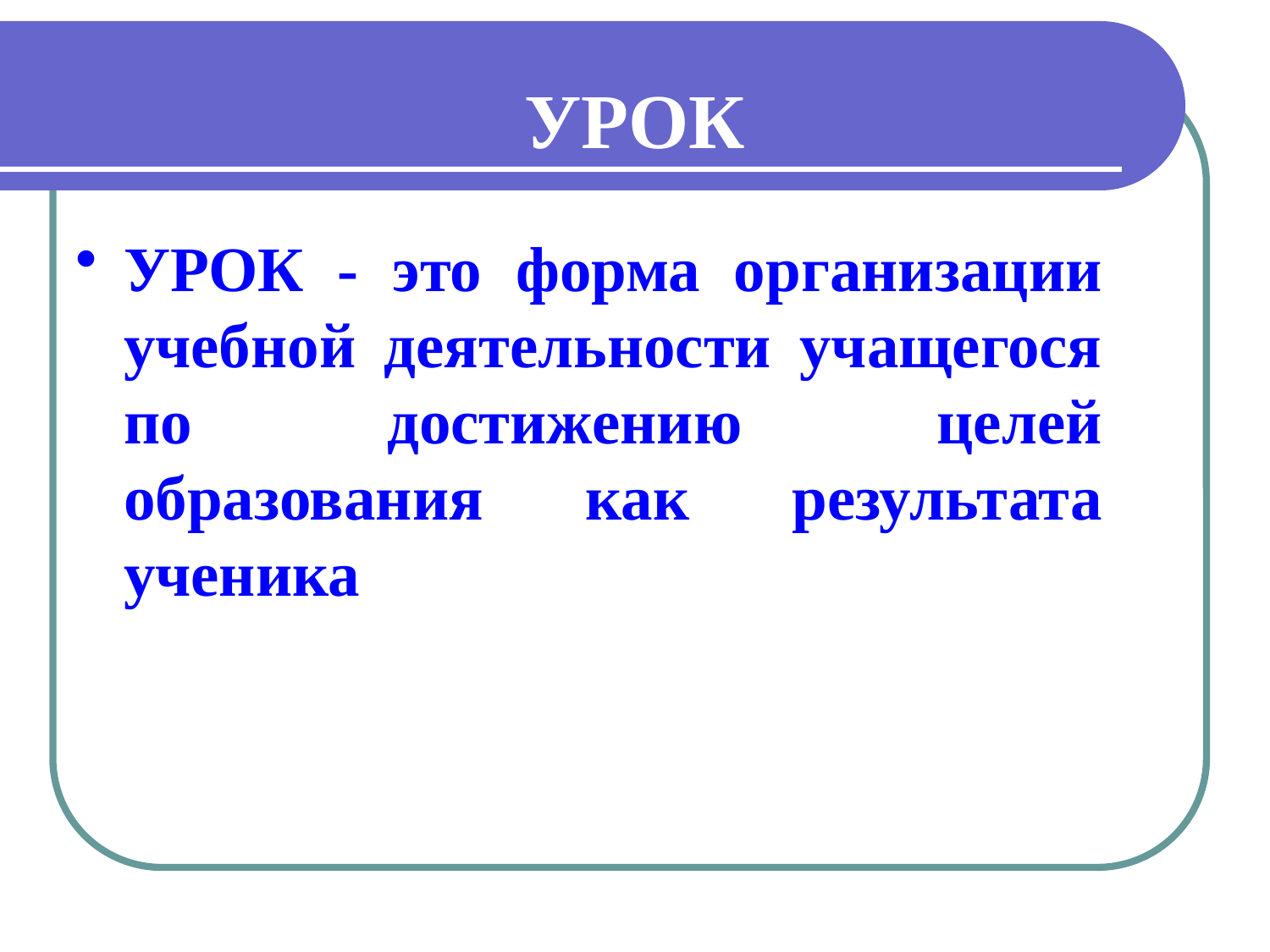

УРОК
УРОК - это форма организации учебной деятельности учащегося по достижению целей образования как результата ученика